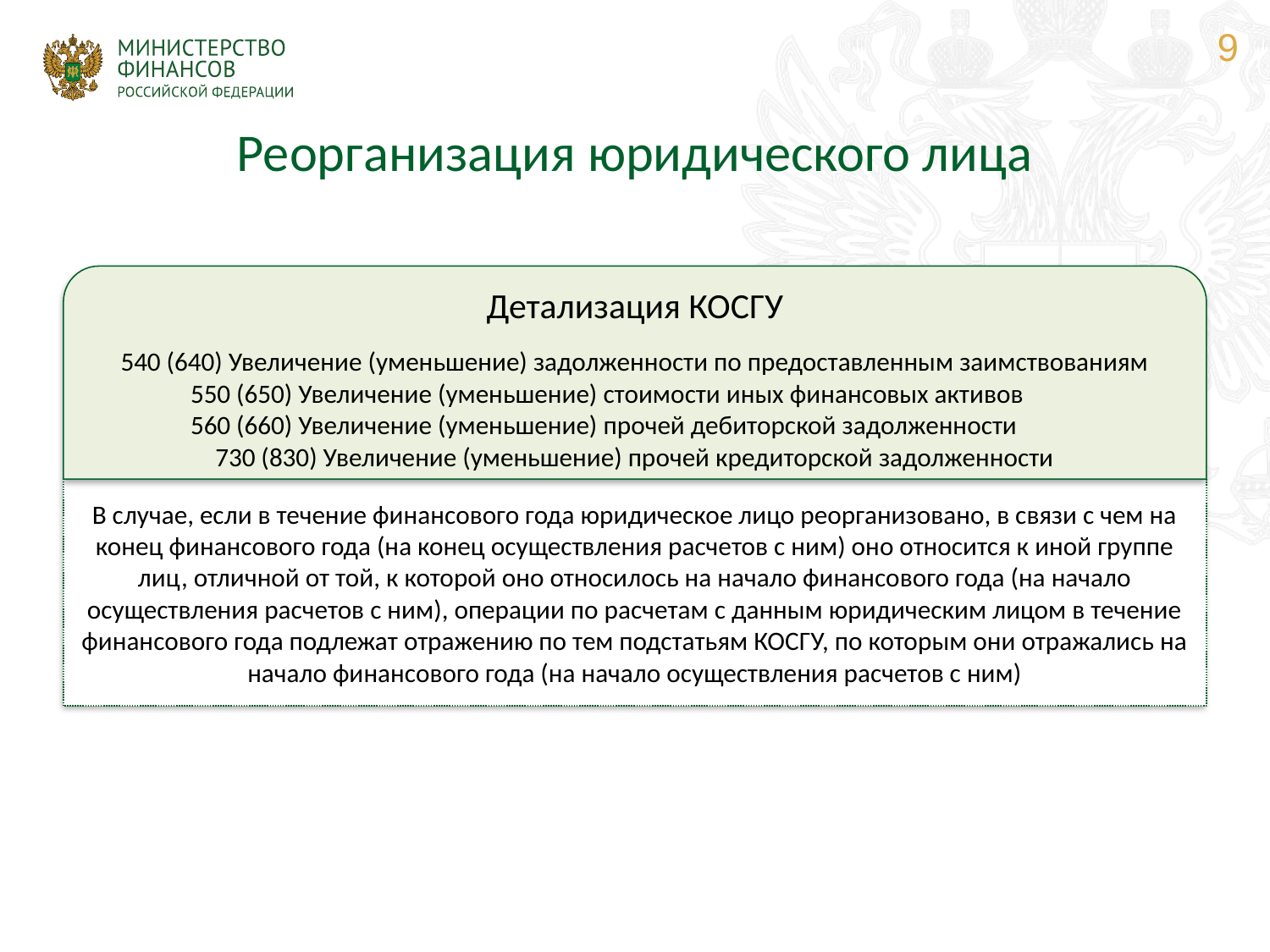

9
# Реорганизация юридического лица
Детализация КОСГУ

540 (640) Увеличение (уменьшение) задолженности по предоставленным заимствованиям
550 (650) Увеличение (уменьшение) стоимости иных финансовых активов
560 (660) Увеличение (уменьшение) прочей дебиторской задолженности
730 (830) Увеличение (уменьшение) прочей кредиторской задолженности
В случае, если в течение финансового года юридическое лицо реорганизовано, в связи с чем на конец финансового года (на конец осуществления расчетов с ним) оно относится к иной группе лиц, отличной от той, к которой оно относилось на начало финансового года (на начало осуществления расчетов с ним), операции по расчетам с данным юридическим лицом в течение финансового года подлежат отражению по тем подстатьям КОСГУ, по которым они отражались на начало финансового года (на начало осуществления расчетов с ним)